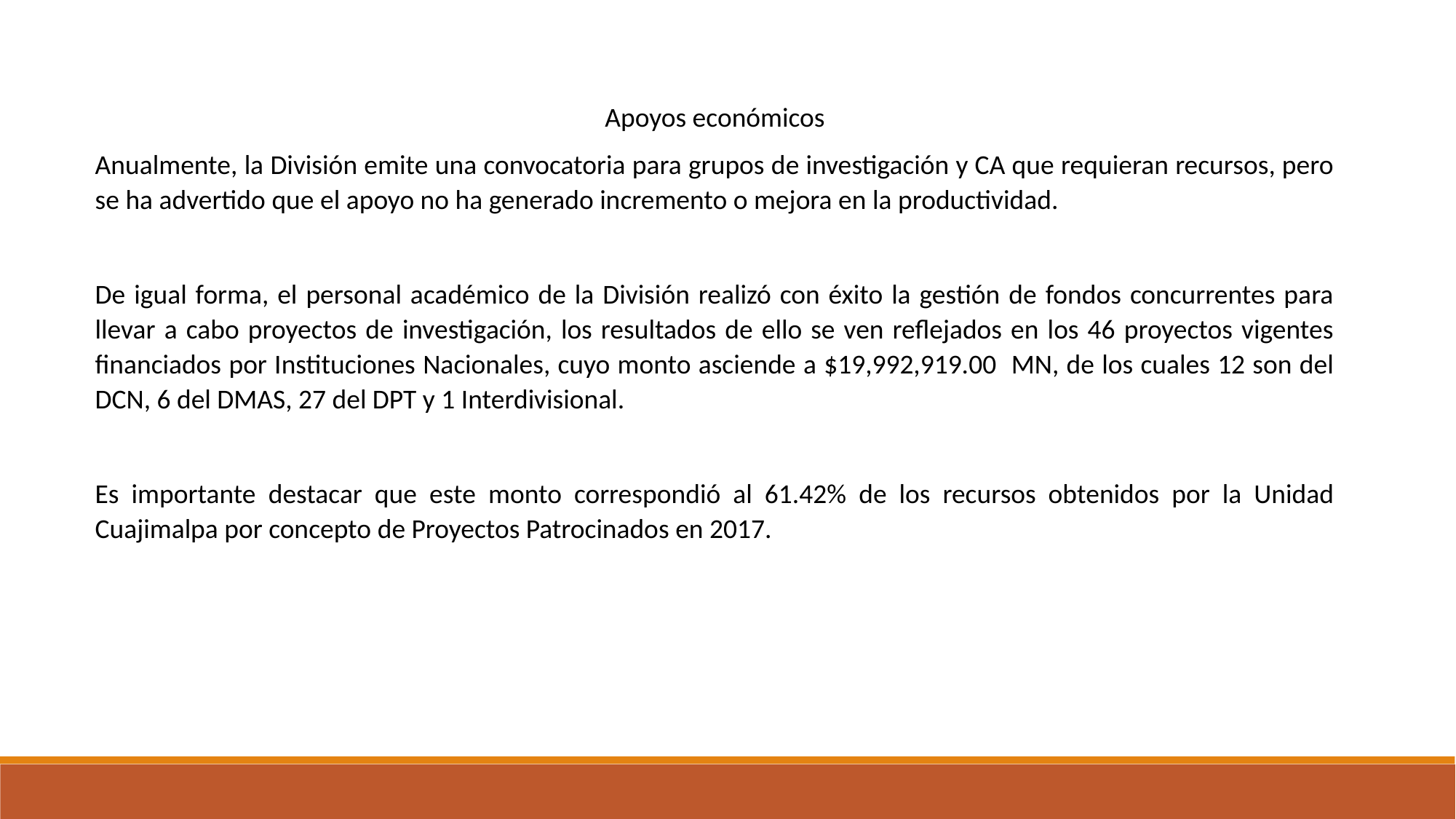

Apoyos económicos
Anualmente, la División emite una convocatoria para grupos de investigación y CA que requieran recursos, pero se ha advertido que el apoyo no ha generado incremento o mejora en la productividad.

De igual forma, el personal académico de la División realizó con éxito la gestión de fondos concurrentes para llevar a cabo proyectos de investigación, los resultados de ello se ven reflejados en los 46 proyectos vigentes financiados por Instituciones Nacionales, cuyo monto asciende a $19,992,919.00  MN, de los cuales 12 son del DCN, 6 del DMAS, 27 del DPT y 1 Interdivisional.

Es importante destacar que este monto correspondió al 61.42% de los recursos obtenidos por la Unidad Cuajimalpa por concepto de Proyectos Patrocinados en 2017.